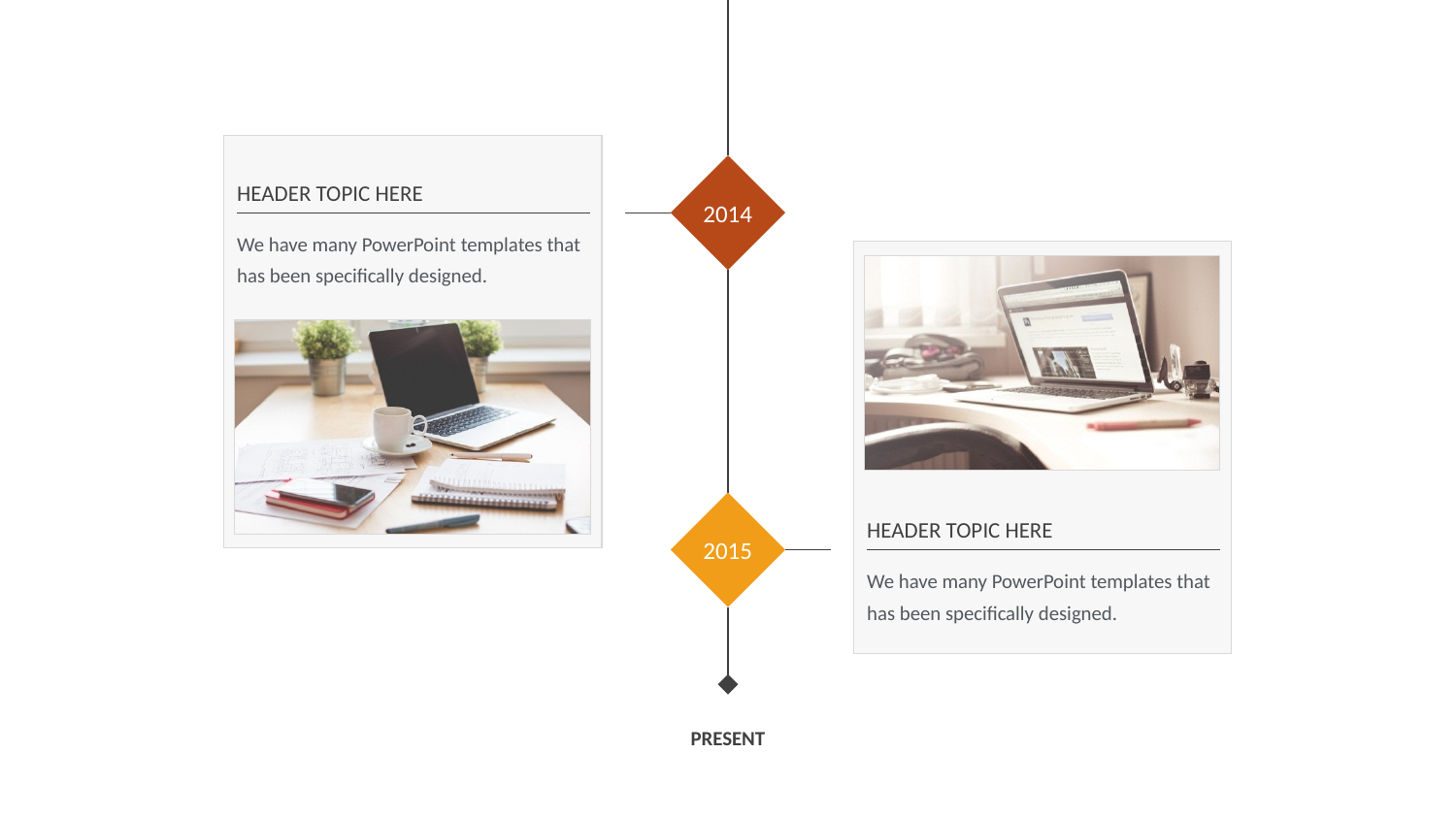

2014
HEADER TOPIC HERE
We have many PowerPoint templates that has been specifically designed.

2015
HEADER TOPIC HERE
We have many PowerPoint templates that has been specifically designed.
PRESENT